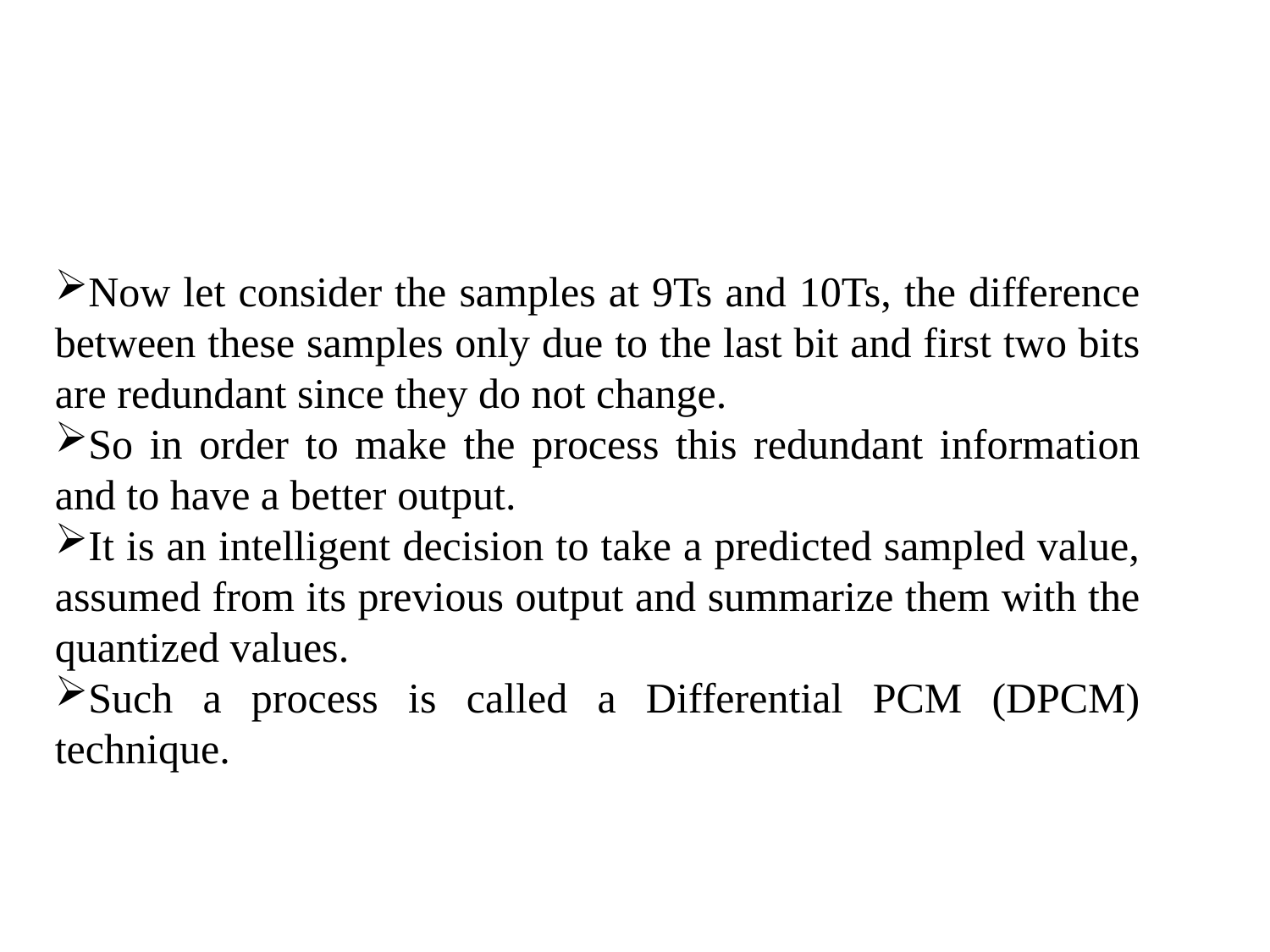

Now let consider the samples at 9Ts and 10Ts, the difference between these samples only due to the last bit and first two bits are redundant since they do not change.
So in order to make the process this redundant information and to have a better output.
It is an intelligent decision to take a predicted sampled value, assumed from its previous output and summarize them with the quantized values.
Such a process is called a Differential PCM (DPCM) technique.